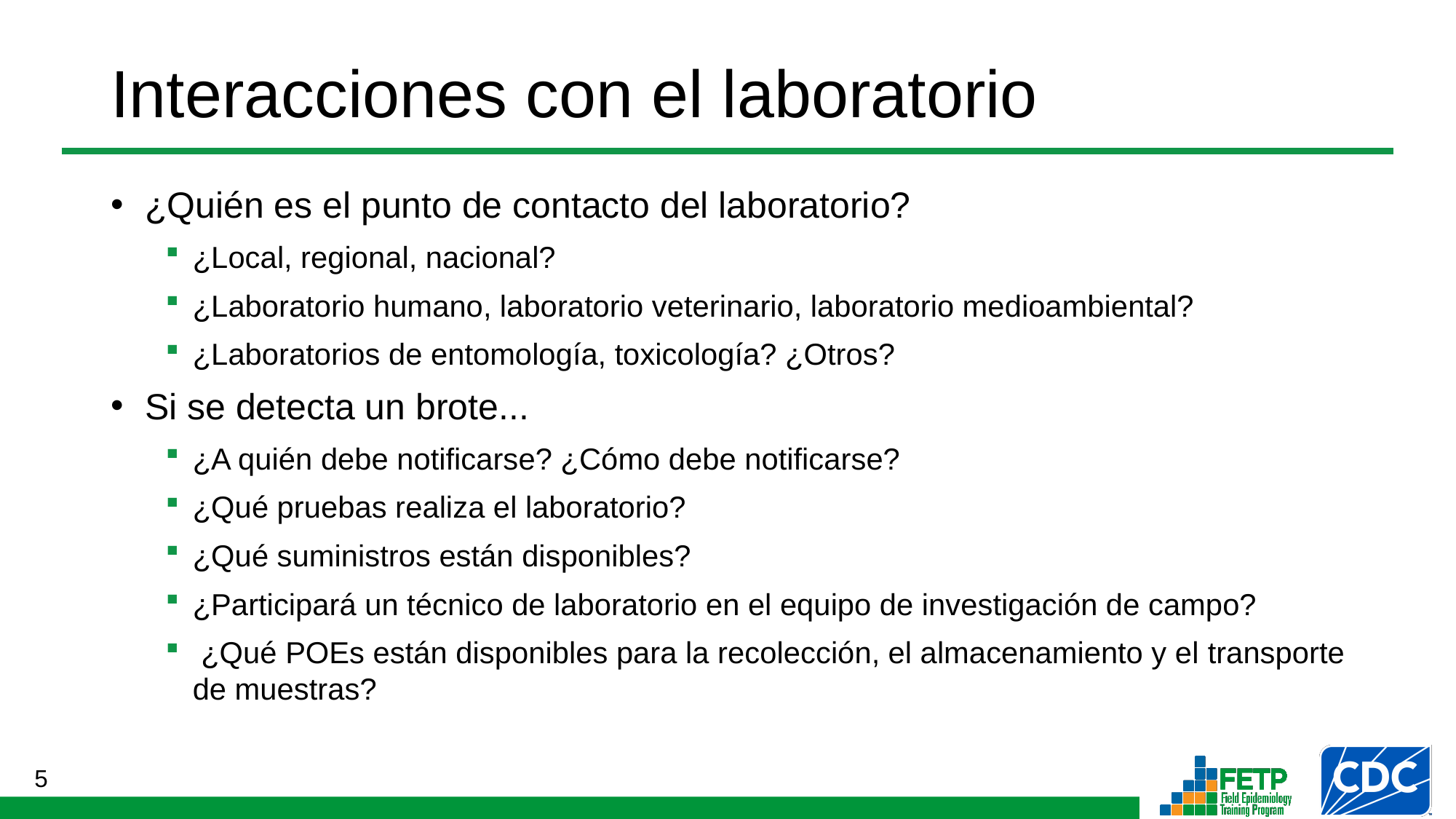

# Interacciones con el laboratorio
¿Quién es el punto de contacto del laboratorio?
¿Local, regional, nacional?
¿Laboratorio humano, laboratorio veterinario, laboratorio medioambiental?
¿Laboratorios de entomología, toxicología? ¿Otros?
Si se detecta un brote...
¿A quién debe notificarse? ¿Cómo debe notificarse?
¿Qué pruebas realiza el laboratorio?
¿Qué suministros están disponibles?
¿Participará un técnico de laboratorio en el equipo de investigación de campo?
 ¿Qué POEs están disponibles para la recolección, el almacenamiento y el transporte de muestras?